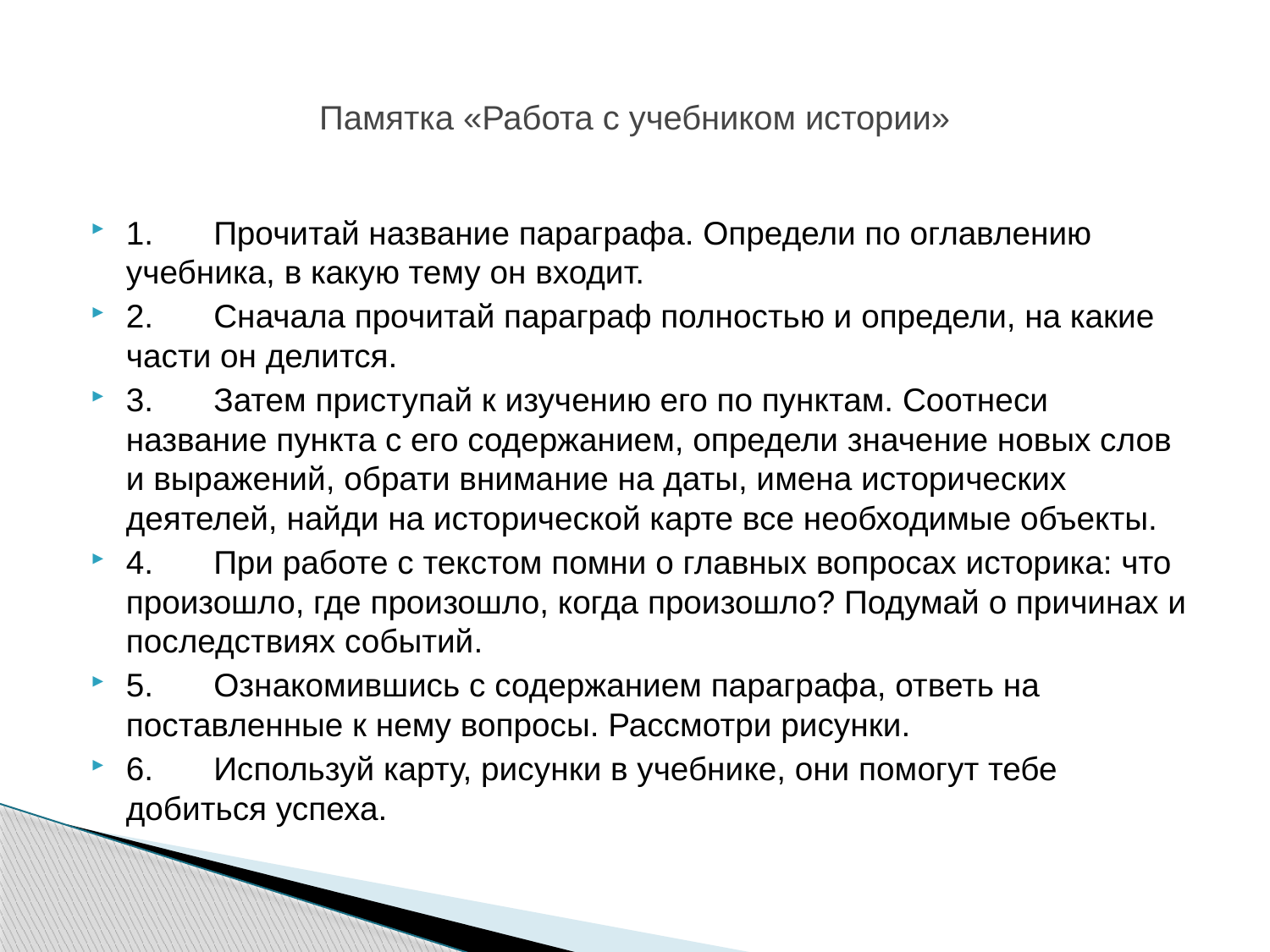

# Памятка «Работа с учебником истории»
1.	Прочитай название параграфа. Определи по оглавлению учебника, в какую тему он входит.
2.	Сначала прочитай параграф полностью и определи, на какие части он делится.
3.	Затем приступай к изучению его по пунктам. Соотнеси название пункта с его содержанием, определи значение новых слов и выражений, обрати внимание на даты, имена исторических деятелей, найди на исторической карте все необходимые объекты.
4.	При работе с текстом помни о главных вопросах историка: что произошло, где произошло, когда произошло? Подумай о причинах и последствиях событий.
5.	Ознакомившись с содержанием параграфа, ответь на поставленные к нему вопросы. Рассмотри рисунки.
6.	Используй карту, рисунки в учебнике, они помогут тебе добиться успеха.